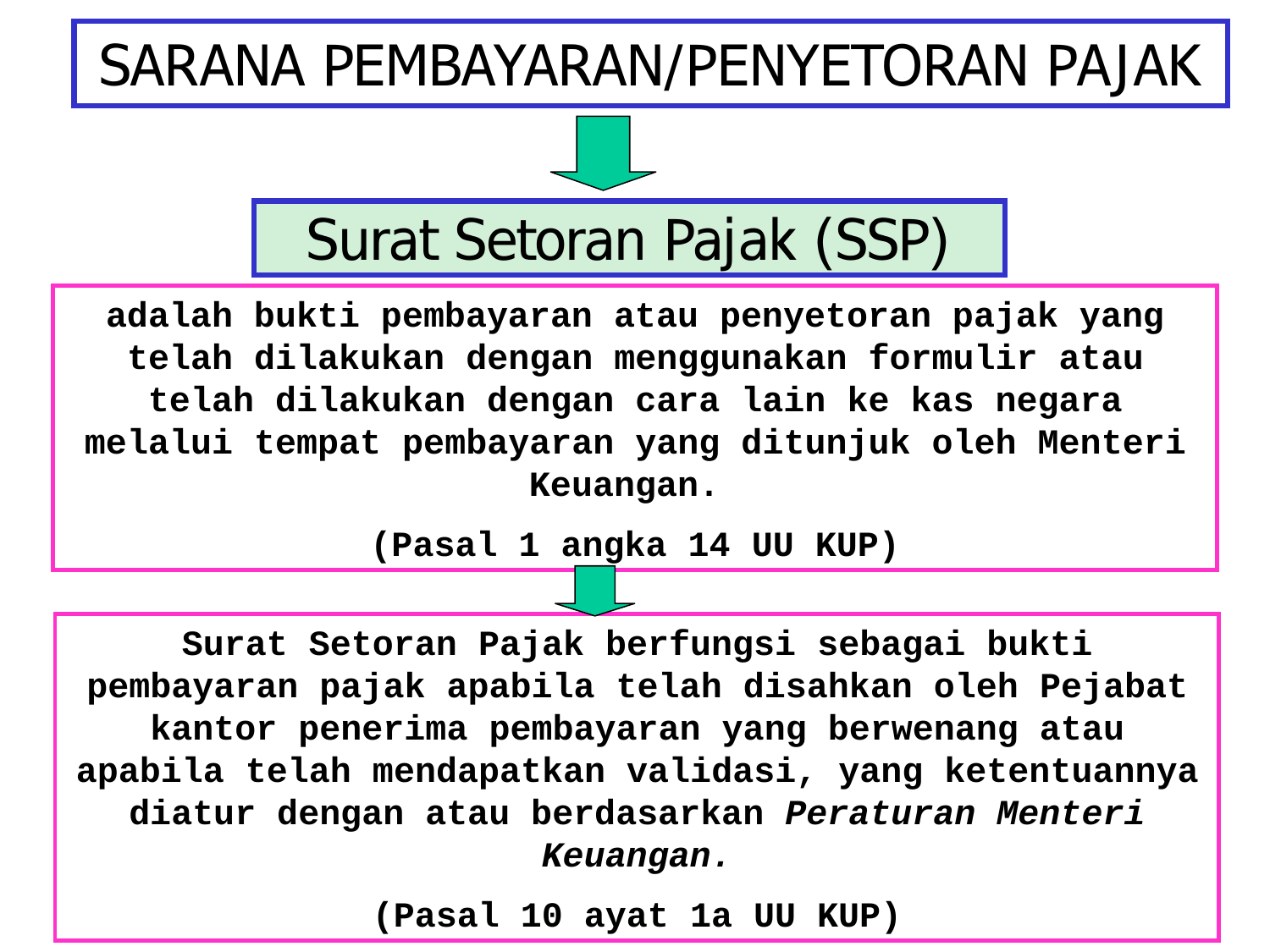

# SARANA PEMBAYARAN/PENYETORAN PAJAK

Surat Setoran Pajak (SSP)
adalah bukti pembayaran atau penyetoran pajak yang telah dilakukan dengan menggunakan formulir atau telah dilakukan dengan cara lain ke kas negara melalui tempat pembayaran yang ditunjuk oleh Menteri Keuangan.
(Pasal 1 angka 14 UU KUP)

Surat Setoran Pajak berfungsi sebagai bukti pembayaran pajak apabila telah disahkan oleh Pejabat kantor penerima pembayaran yang berwenang atau apabila telah mendapatkan validasi, yang ketentuannya diatur dengan atau berdasarkan Peraturan Menteri Keuangan.
(Pasal 10 ayat 1a UU KUP)